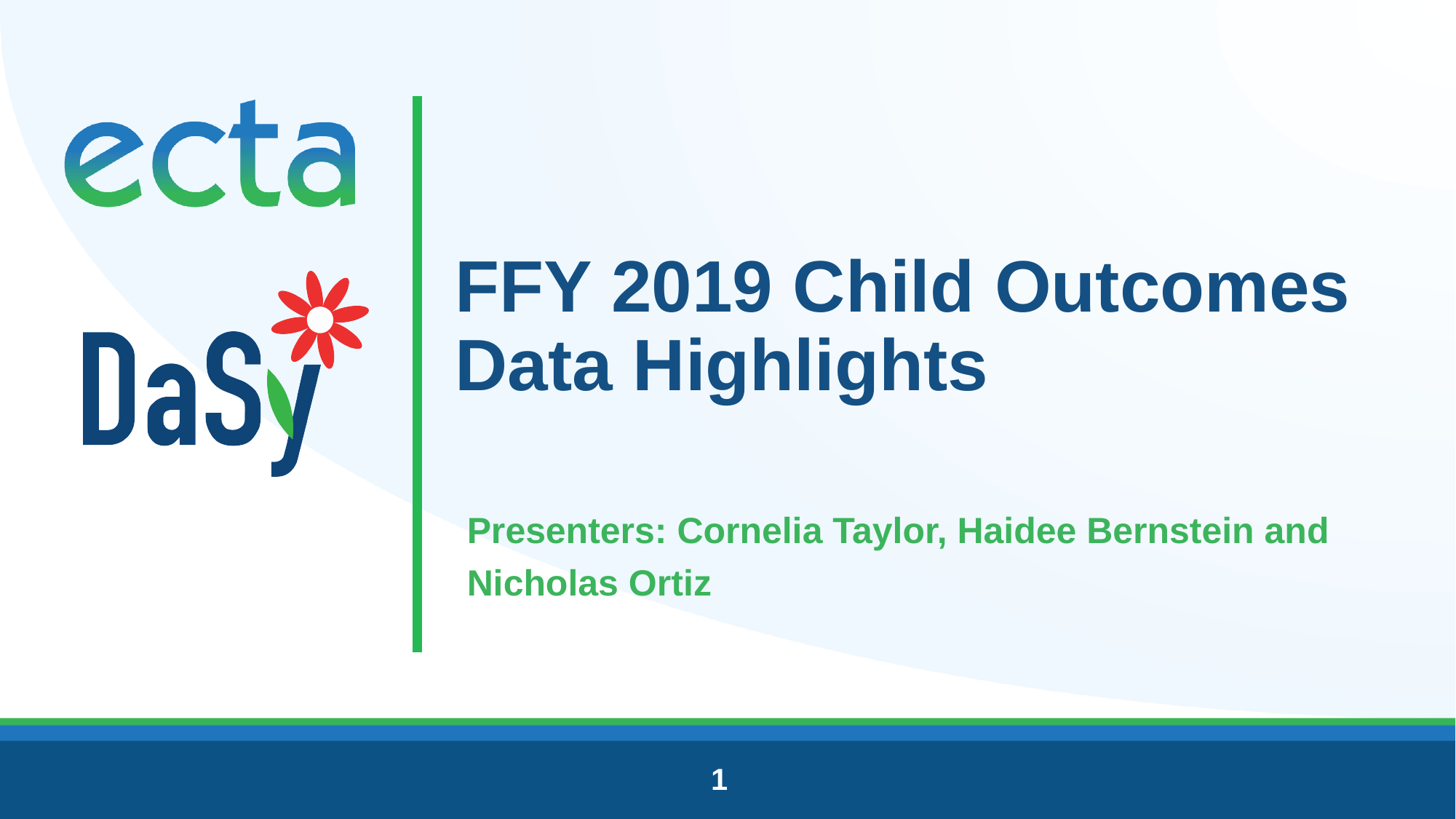

# FFY 2019 Child Outcomes Data Highlights
Presenters: Cornelia Taylor, Haidee Bernstein and Nicholas Ortiz
1